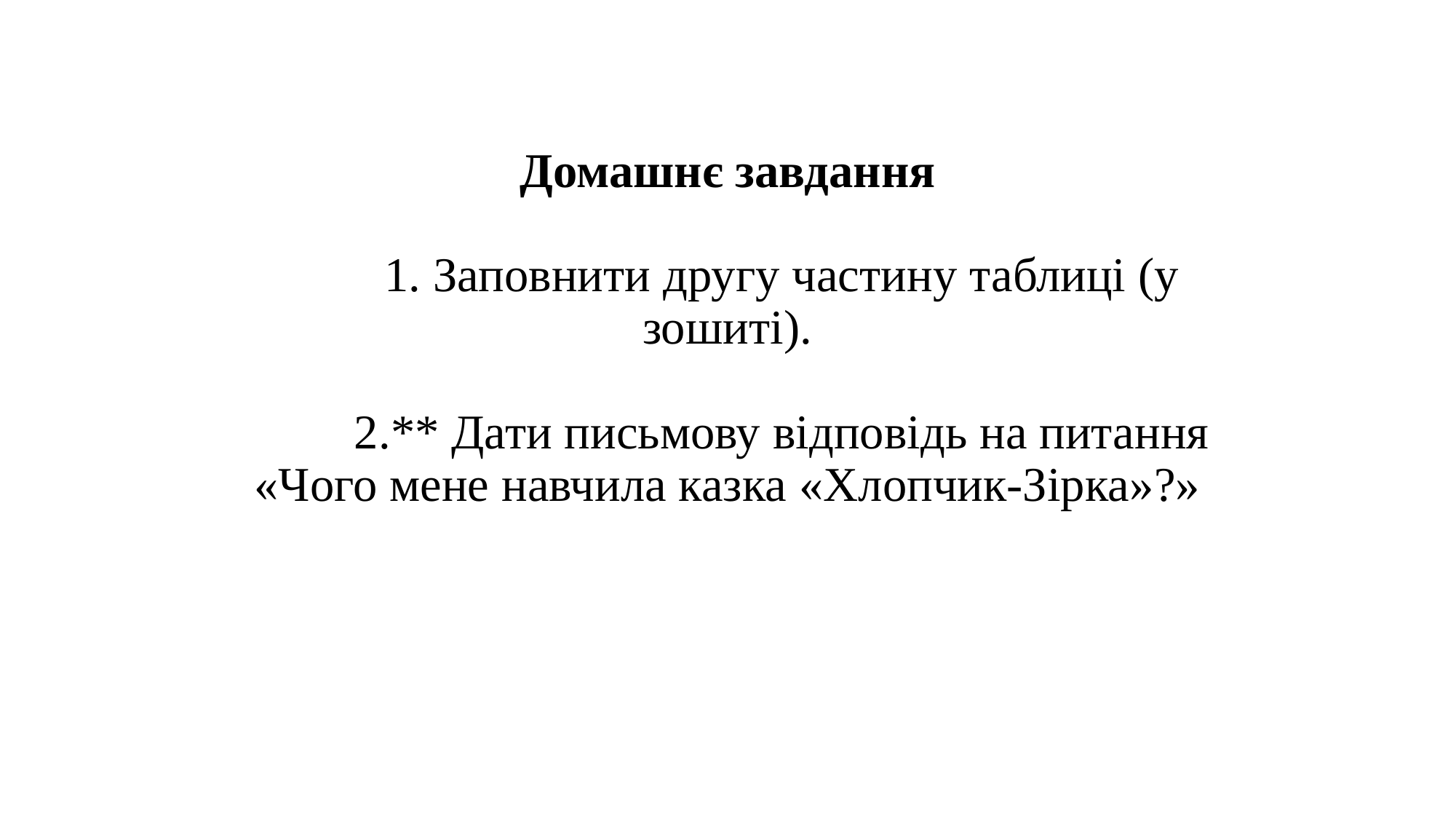

# Домашнє завдання 1. Заповнити другу частину таблиці (у зошиті). 2.** Дати письмову відповідь на питання «Чого мене навчила казка «Хлопчик-Зірка»?»